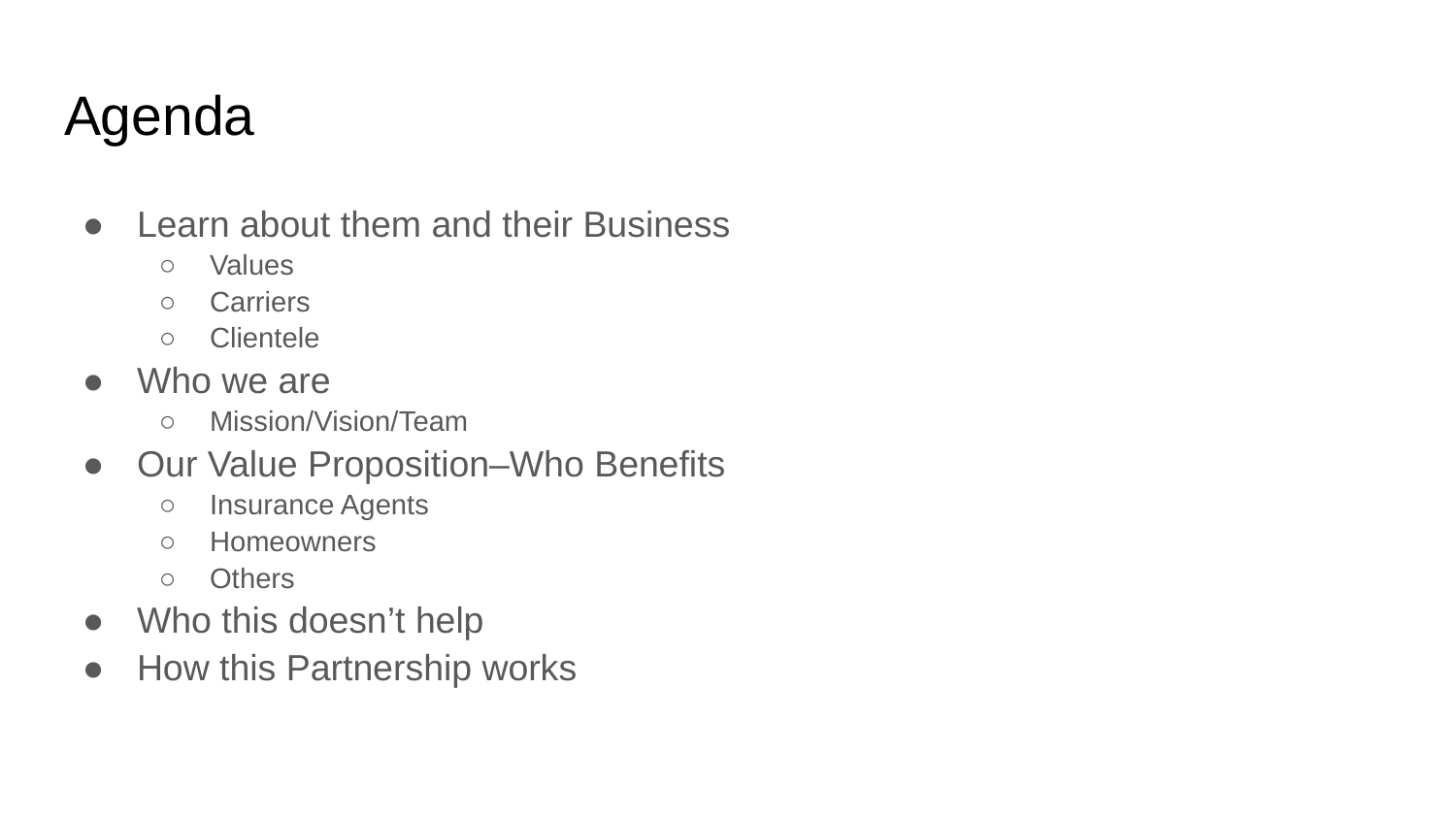

# Agenda
Learn about them and their Business
Values
Carriers
Clientele
Who we are
Mission/Vision/Team
Our Value Proposition–Who Benefits
Insurance Agents
Homeowners
Others
Who this doesn’t help
How this Partnership works